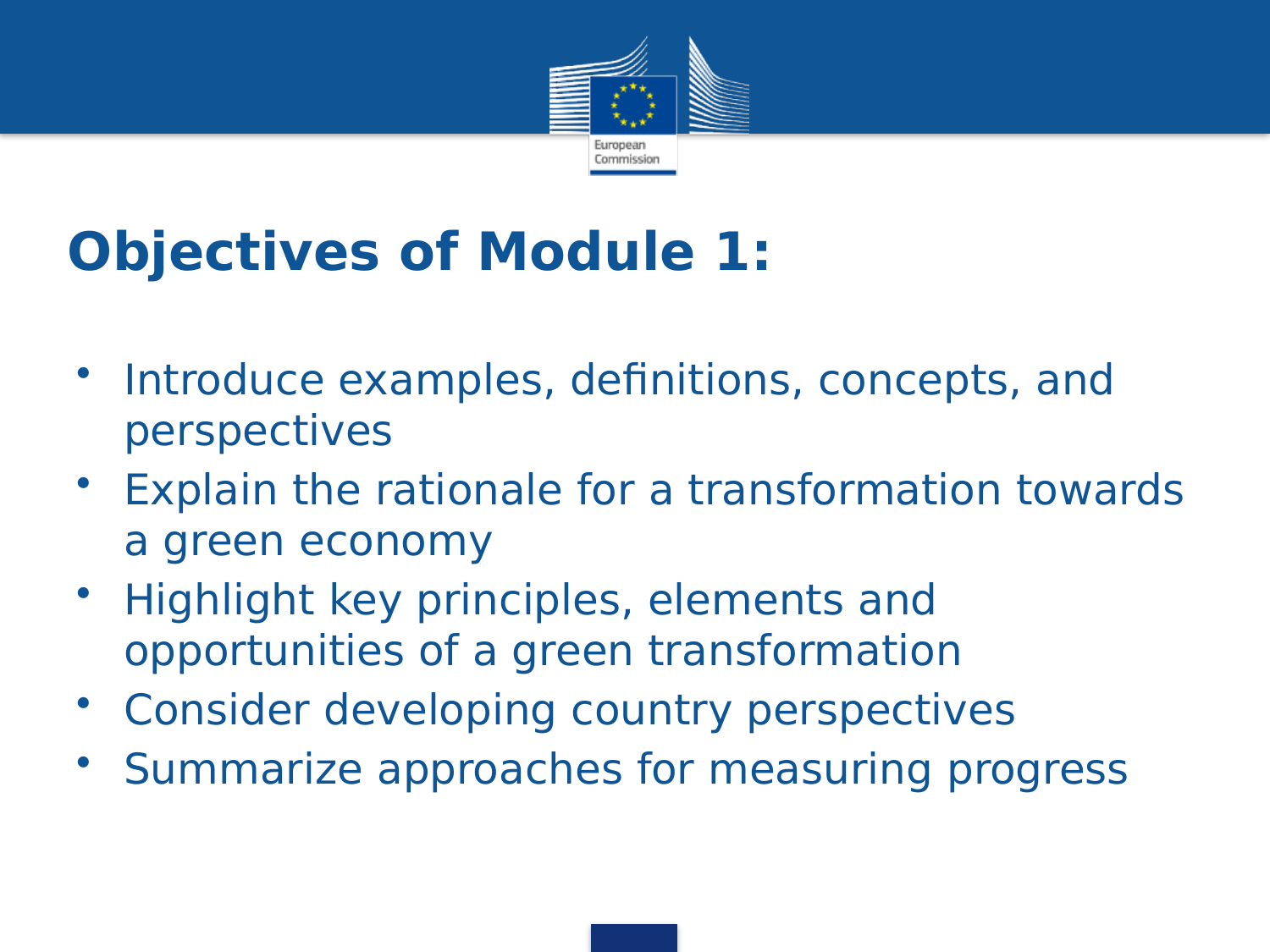

# Objectives of Module 1:
Introduce examples, definitions, concepts, and perspectives
Explain the rationale for a transformation towards a green economy
Highlight key principles, elements and opportunities of a green transformation
Consider developing country perspectives
Summarize approaches for measuring progress